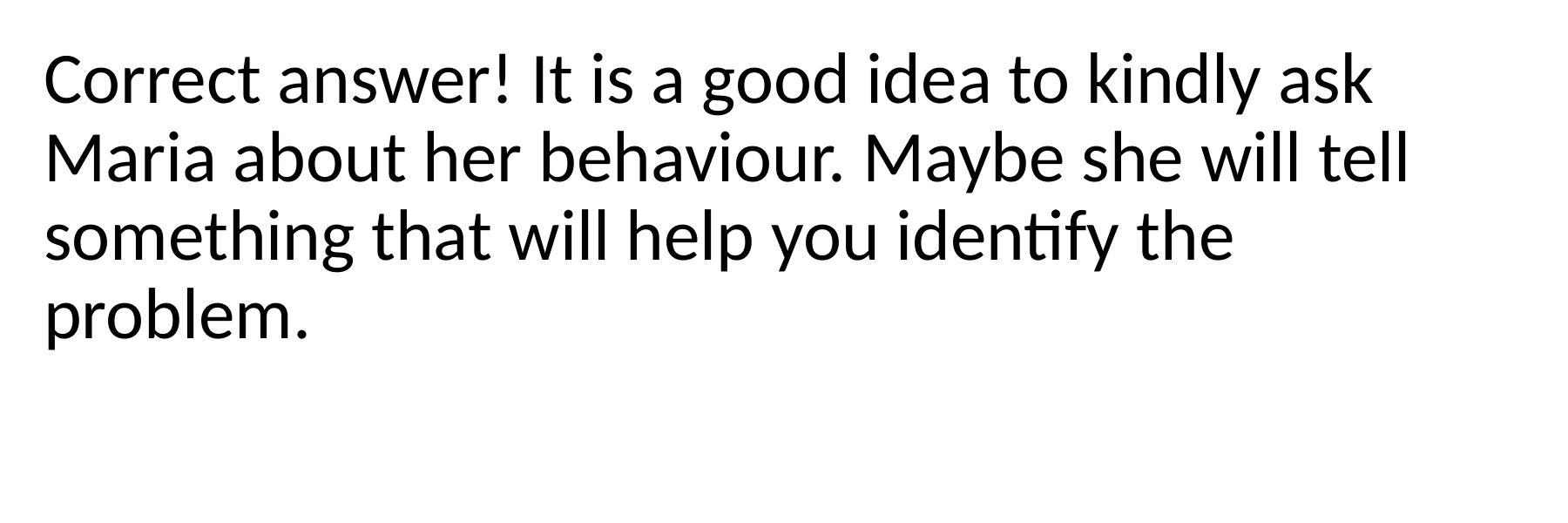

Correct answer! It is a good idea to kindly ask Maria about her behaviour. Maybe she will tell something that will help you identify the problem.